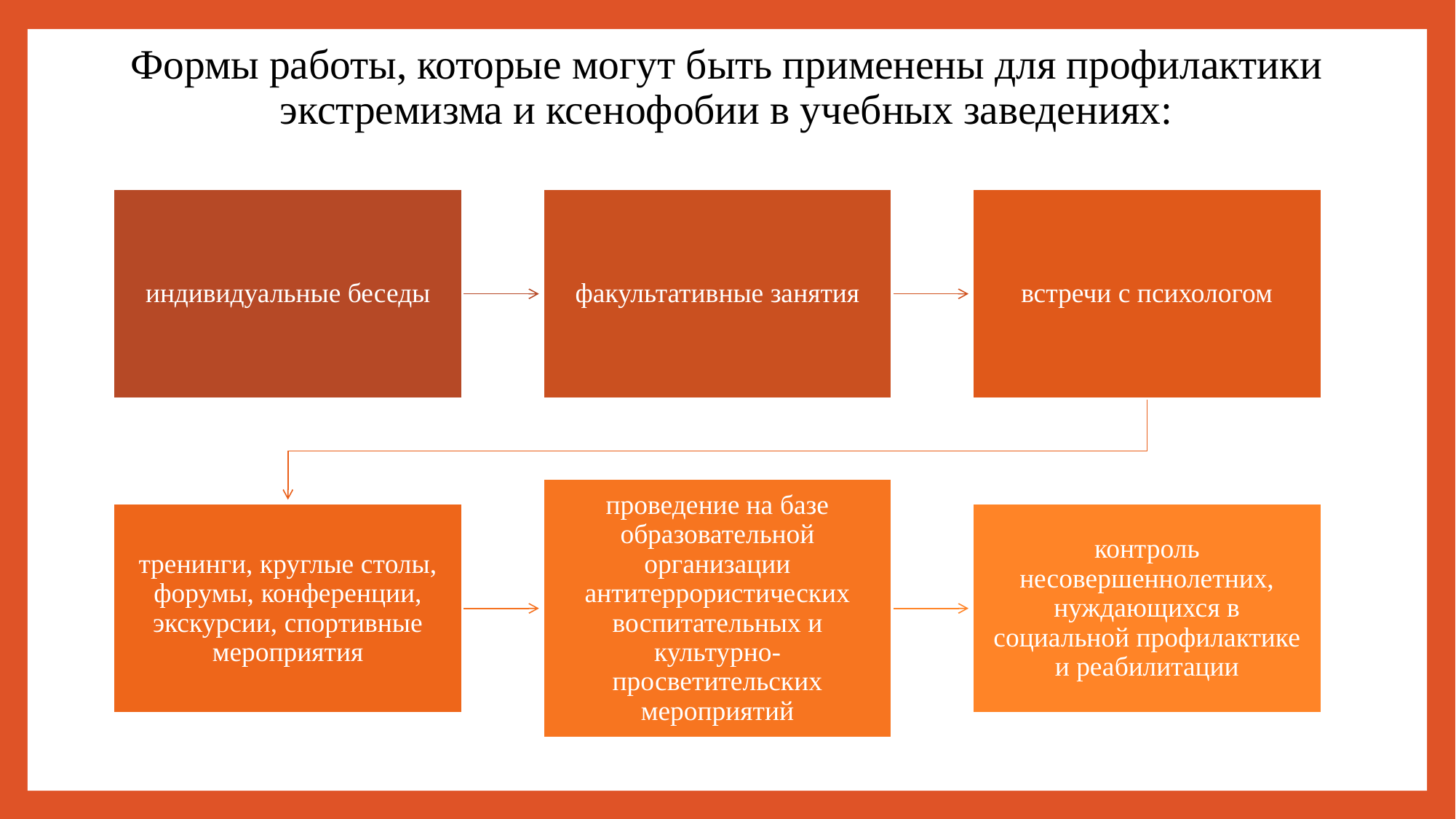

# Формы работы, которые могут быть применены для профилактики экстремизма и ксенофобии в учебных заведениях:

индивидуальные беседы

факультативные занятия

встречи с психологом

тренинги, круглые столы, форумы, конференции, экскурсии, спортивные мероприятия

проведение на базе образовательной организации антитеррористических воспитательных и культурно-просветительских мероприятий
контроль несовершеннолетних, нуждающихся в социальной профилактике и реабилитации